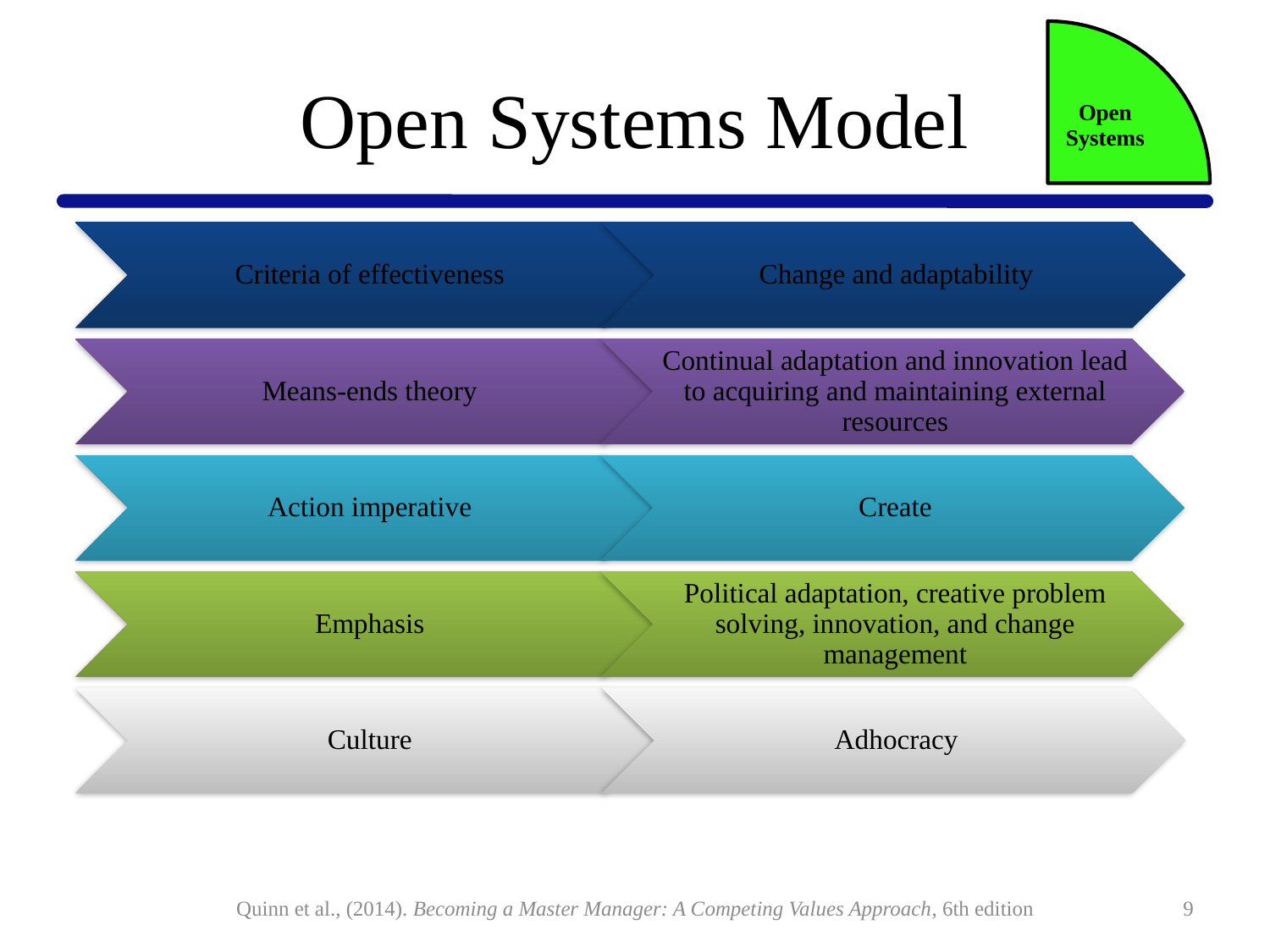

Open Systems
# Open Systems Model
Criteria of effectiveness
Change and adaptability
Means-ends theory
Continual adaptation and innovation lead to acquiring and maintaining external resources
Action imperative
Create
Emphasis
Political adaptation, creative problem solving, innovation, and change management
Culture
Adhocracy
Quinn et al., (2014). Becoming a Master Manager: A Competing Values Approach, 6th edition
9